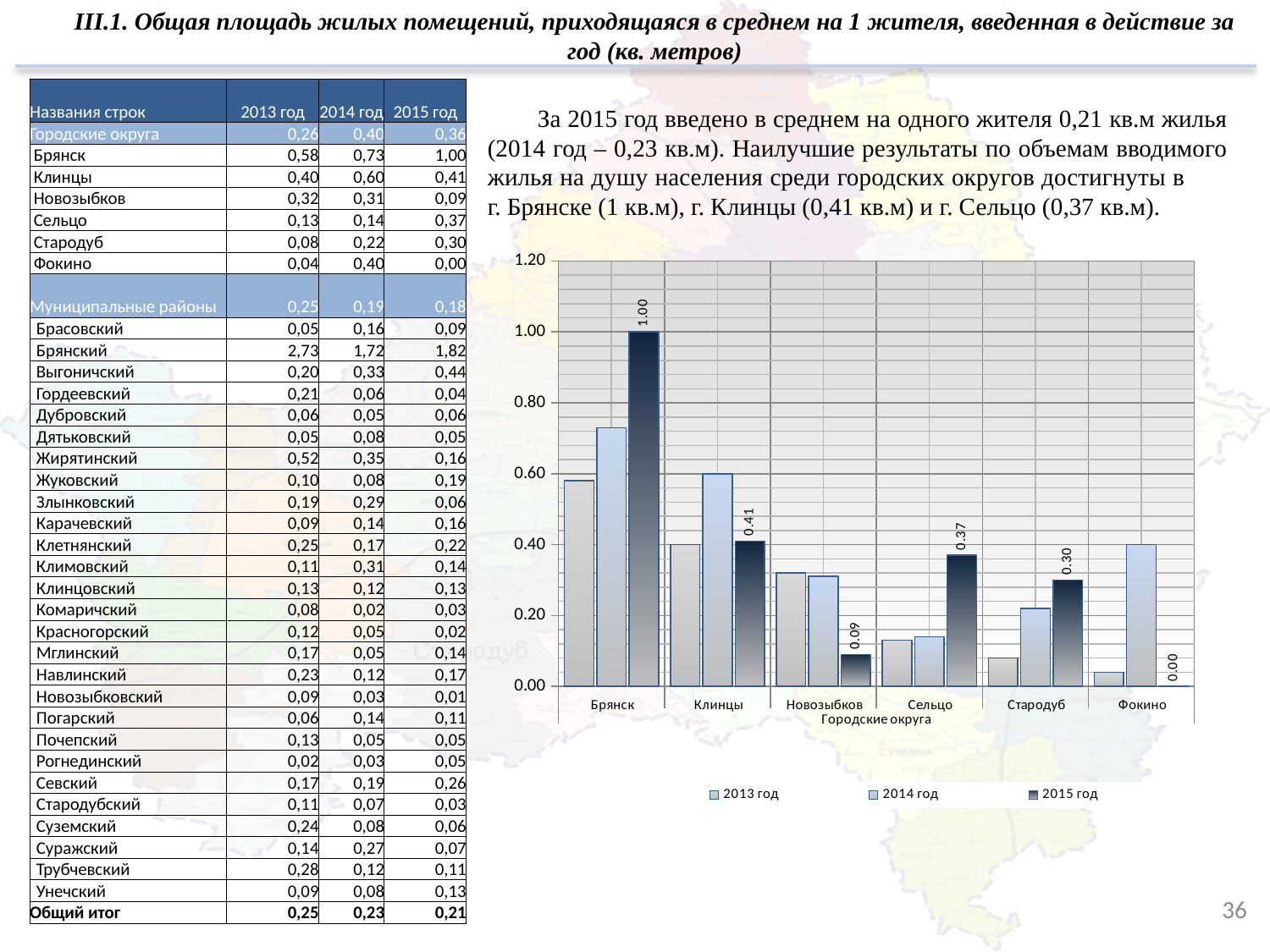

III.1. Общая площадь жилых помещений, приходящаяся в среднем на 1 жителя, введенная в действие за год (кв. метров)
| Названия строк | 2013 год | 2014 год | 2015 год |
| --- | --- | --- | --- |
| Городские округа | 0,26 | 0,40 | 0,36 |
| Брянск | 0,58 | 0,73 | 1,00 |
| Клинцы | 0,40 | 0,60 | 0,41 |
| Новозыбков | 0,32 | 0,31 | 0,09 |
| Сельцо | 0,13 | 0,14 | 0,37 |
| Стародуб | 0,08 | 0,22 | 0,30 |
| Фокино | 0,04 | 0,40 | 0,00 |
| Муниципальные районы | 0,25 | 0,19 | 0,18 |
| Брасовский | 0,05 | 0,16 | 0,09 |
| Брянский | 2,73 | 1,72 | 1,82 |
| Выгоничский | 0,20 | 0,33 | 0,44 |
| Гордеевский | 0,21 | 0,06 | 0,04 |
| Дубровский | 0,06 | 0,05 | 0,06 |
| Дятьковский | 0,05 | 0,08 | 0,05 |
| Жирятинский | 0,52 | 0,35 | 0,16 |
| Жуковский | 0,10 | 0,08 | 0,19 |
| Злынковский | 0,19 | 0,29 | 0,06 |
| Карачевский | 0,09 | 0,14 | 0,16 |
| Клетнянский | 0,25 | 0,17 | 0,22 |
| Климовский | 0,11 | 0,31 | 0,14 |
| Клинцовский | 0,13 | 0,12 | 0,13 |
| Комаричский | 0,08 | 0,02 | 0,03 |
| Красногорский | 0,12 | 0,05 | 0,02 |
| Мглинский | 0,17 | 0,05 | 0,14 |
| Навлинский | 0,23 | 0,12 | 0,17 |
| Новозыбковский | 0,09 | 0,03 | 0,01 |
| Погарский | 0,06 | 0,14 | 0,11 |
| Почепский | 0,13 | 0,05 | 0,05 |
| Рогнединский | 0,02 | 0,03 | 0,05 |
| Севский | 0,17 | 0,19 | 0,26 |
| Стародубский | 0,11 | 0,07 | 0,03 |
| Суземский | 0,24 | 0,08 | 0,06 |
| Суражский | 0,14 | 0,27 | 0,07 |
| Трубчевский | 0,28 | 0,12 | 0,11 |
| Унечский | 0,09 | 0,08 | 0,13 |
| Общий итог | 0,25 | 0,23 | 0,21 |
За 2015 год введено в среднем на одного жителя 0,21 кв.м жилья (2014 год – 0,23 кв.м). Наилучшие результаты по объемам вводимого жилья на душу населения среди городских округов достигнуты в       г. Брянске (1 кв.м), г. Клинцы (0,41 кв.м) и г. Сельцо (0,37 кв.м).

### Chart

| Category | 2013 год | 2014 год | 2015 год |
|---|---|---|---|
|  Брянск | 0.5800000000000001 | 0.7300000000000002 | 1.0 |
|  Клинцы | 0.4 | 0.6000000000000002 | 0.4100000000000001 |
|  Новозыбков | 0.3200000000000001 | 0.3100000000000001 | 0.09000000000000002 |
|  Сельцо | 0.13 | 0.14 | 0.3700000000000001 |
|  Стародуб | 0.08000000000000003 | 0.22 | 0.3000000000000001 |
|  Фокино | 0.040000000000000015 | 0.4 | 0.0 |
36